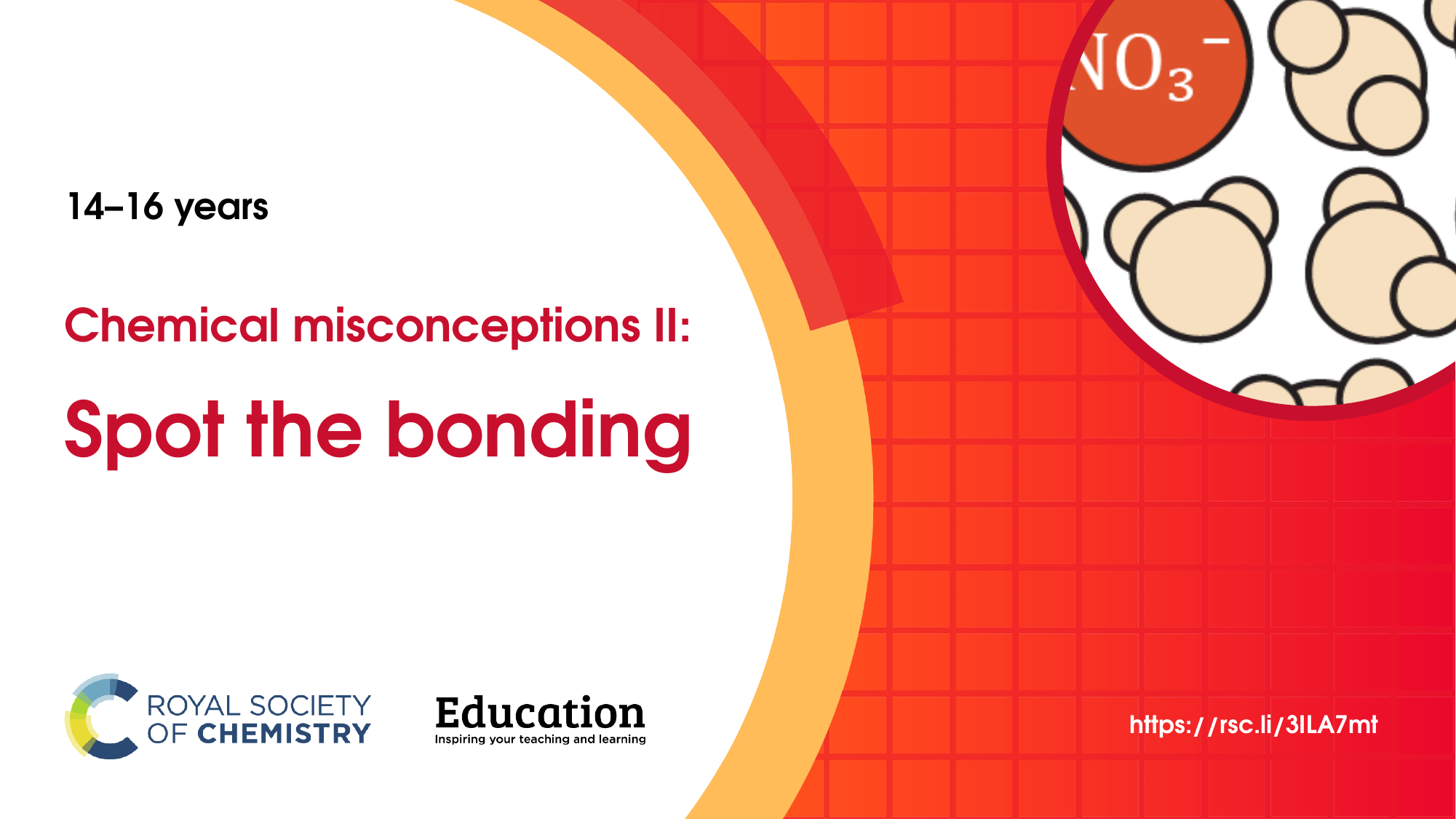

# 14–16 years
Chemical misconceptions II:
Spot the bonding